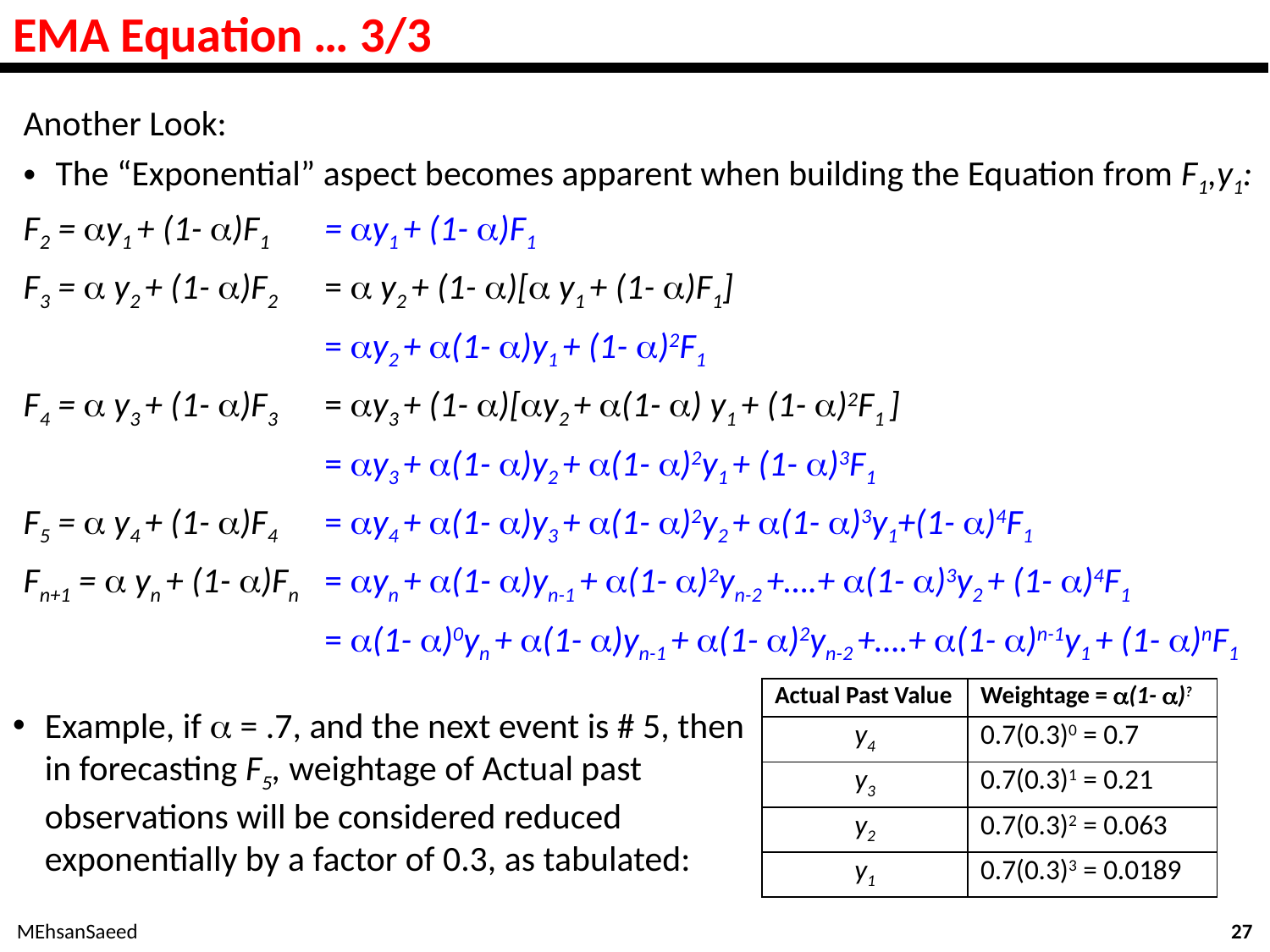

# EMA Equation … 3/3
Another Look:
The “Exponential” aspect becomes apparent when building the Equation from F1,y1:
F2 = αy1 + (1- α)F1 	= αy1 + (1- α)F1
F3 = α y2 + (1- α)F2 	= α y2 + (1- α)[α y1 + (1- α)F1]
	= αy2 + α(1- α)y1 + (1- α)2F1
F4 = α y3 + (1- α)F3  	= αy3 + (1- α)[αy2 + α(1- α) y1 + (1- α)2F1 ]
                                                   	= αy3 + α(1- α)y2 + α(1- α)2y1 + (1- α)3F1
F5 = α y4 + (1- α)F4 	= αy4 + α(1- α)y3 + α(1- α)2y2 + α(1- α)3y1+(1- α)4F1
Fn+1 = α yn + (1- α)Fn	= αyn + α(1- α)yn-1 + α(1- α)2yn-2 +….+ α(1- α)3y2 + (1- α)4F1
= α(1- α)0yn + α(1- α)yn-1 + α(1- α)2yn-2 +….+ α(1- α)n-1y1 + (1- α)nF1
| Actual Past Value | Weightage = α(1- α)? |
| --- | --- |
| y4 | 0.7(0.3)0 = 0.7 |
| y3 | 0.7(0.3)1 = 0.21 |
| y2 | 0.7(0.3)2 = 0.063 |
| y1 | 0.7(0.3)3 = 0.0189 |
Example, if α = .7, and the next event is # 5, then in forecasting F5, weightage of Actual past observations will be considered reduced exponentially by a factor of 0.3, as tabulated:
MEhsanSaeed
27